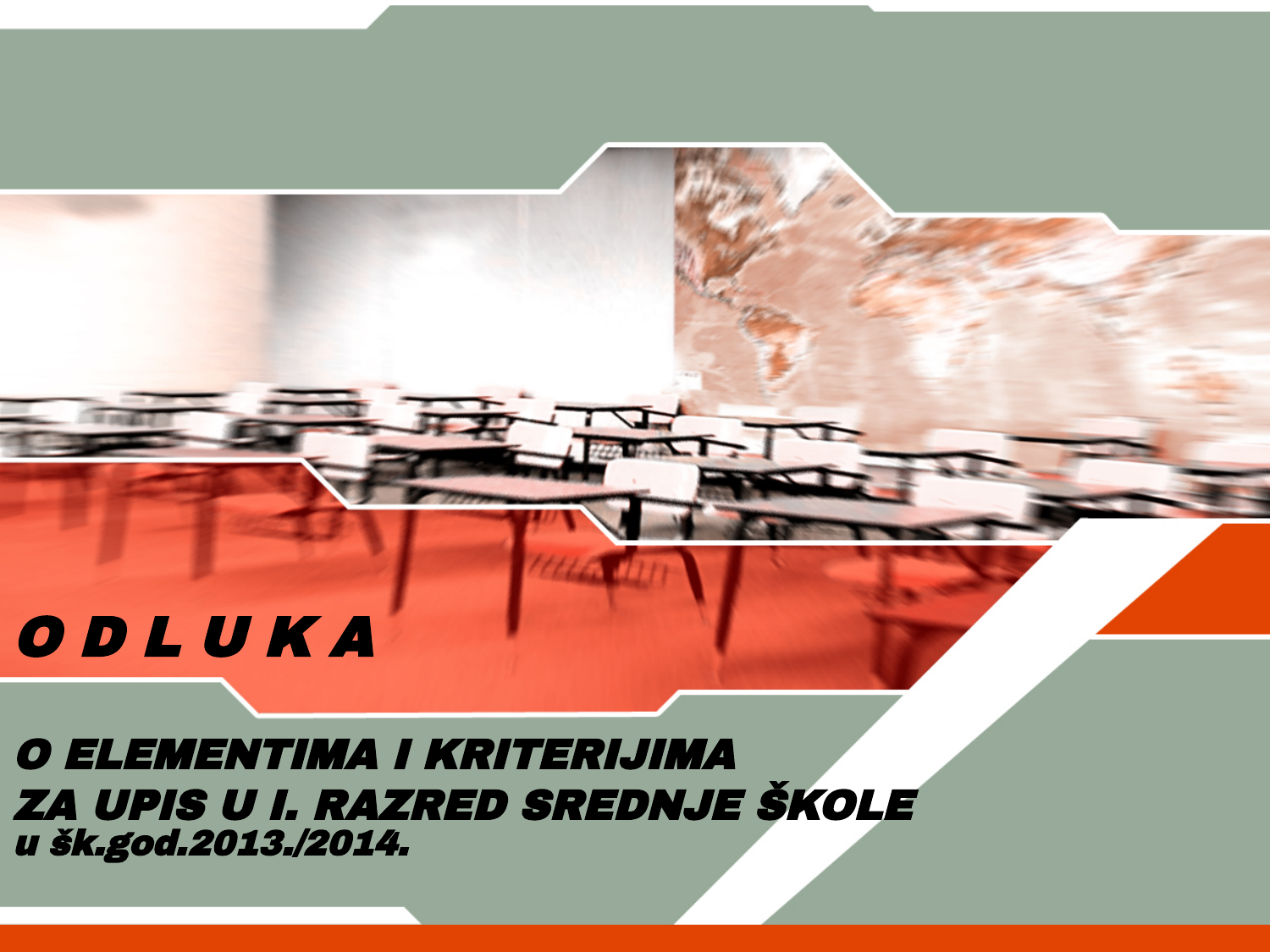

# O D L U K A O ELEMENTIMA I KRITERIJIMA ZA UPIS U I. RAZRED SREDNJE ŠKOLE
u šk.god.2013./2014.